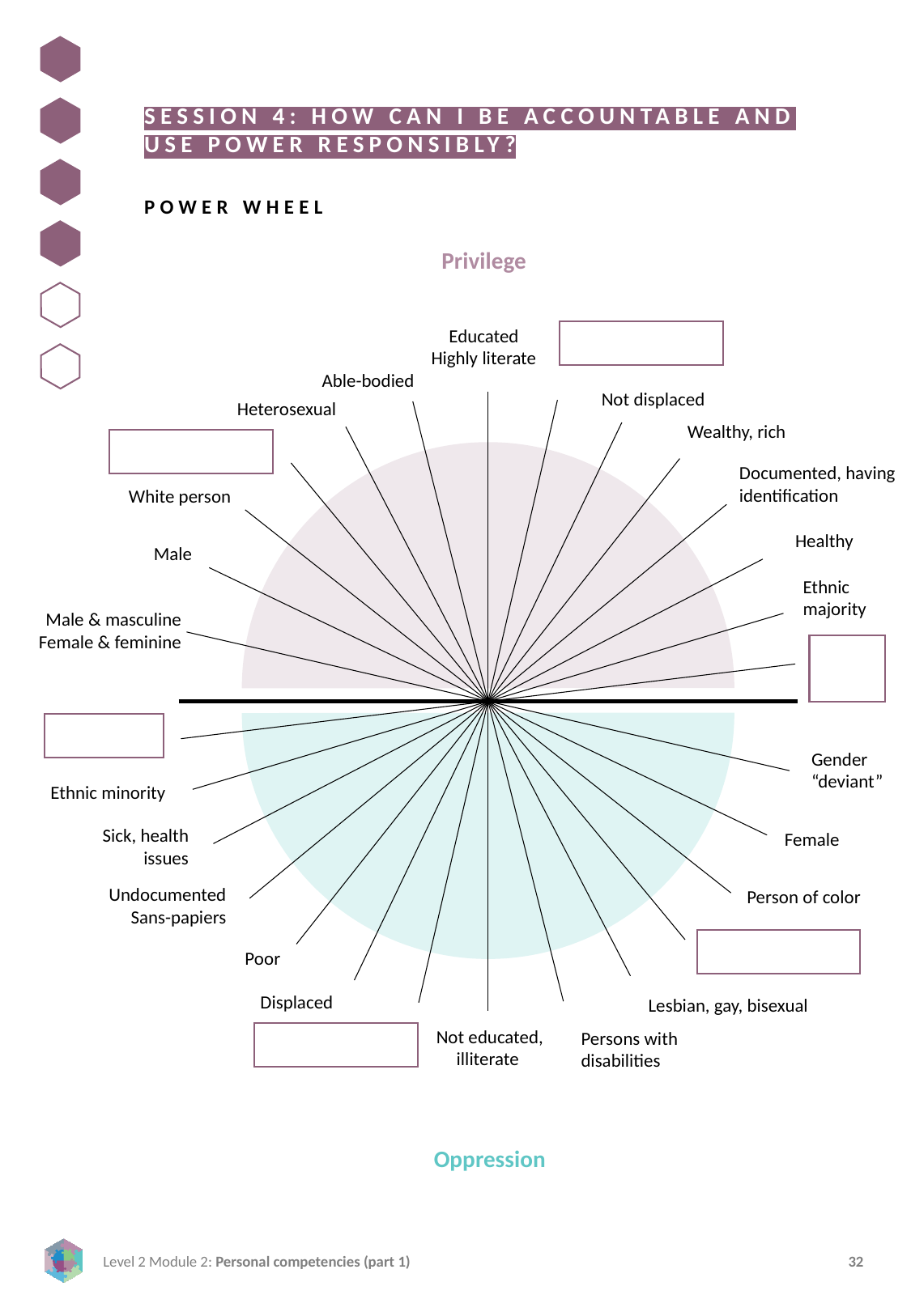

SESSION 4: HOW CAN I BE ACCOUNTABLE AND USE POWER RESPONSIBLY?

POWER WHEEL

Privilege

Educated
Highly literate

Able-bodied
Not displaced
Heterosexual
Wealthy, rich

Documented, having identification

White person
Healthy
Male
Ethnic majority
Male & masculine
Female & feminine

Gender “deviant”
Ethnic minority
Female
Sick, health issues
Person of color
Undocumented
Sans-papiers

Poor
Displaced
Lesbian, gay, bisexual
Not educated, illiterate

Persons with disabilities
Oppression